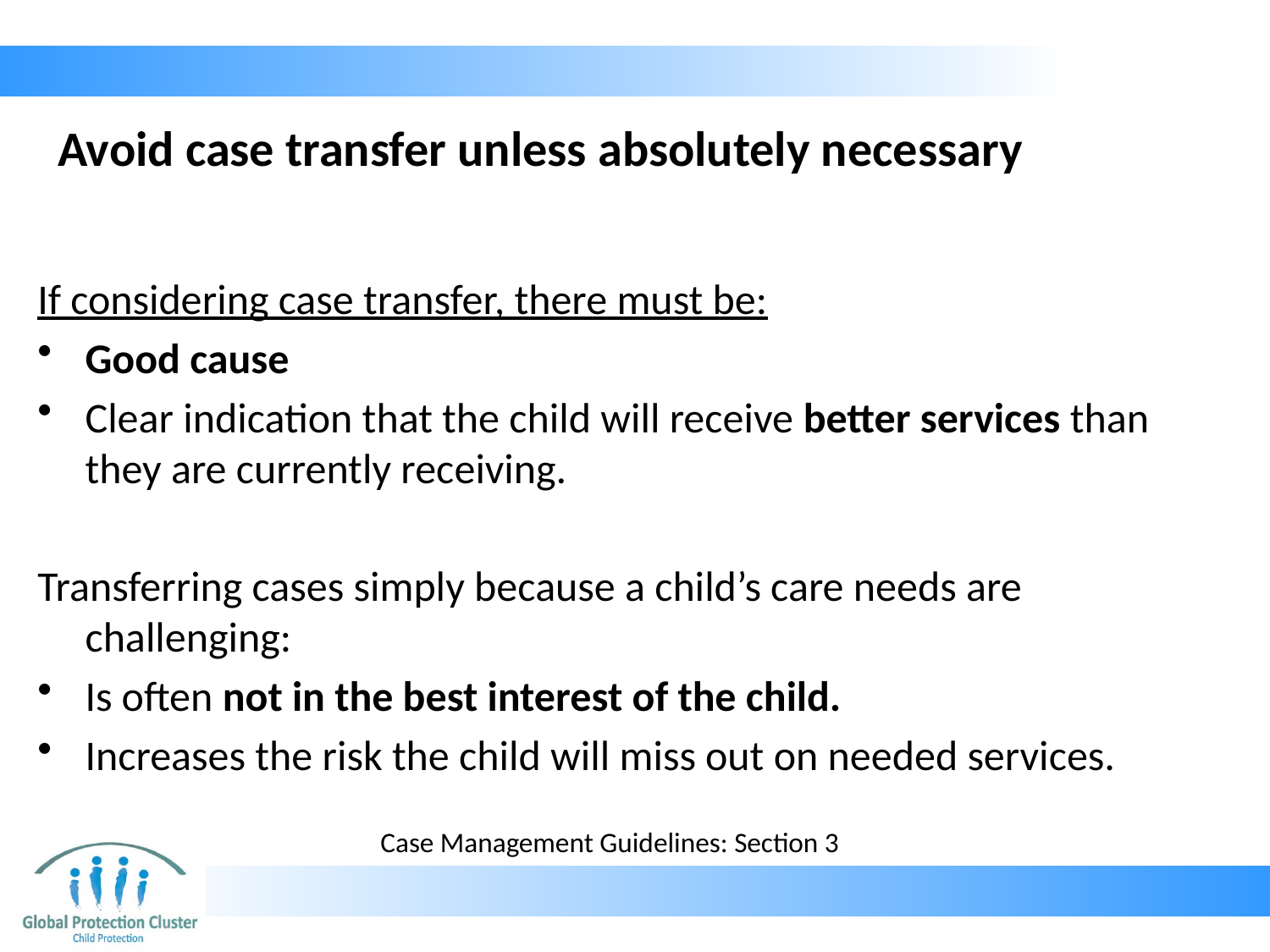

# Avoid case transfer unless absolutely necessary

If considering case transfer, there must be:
Good cause
Clear indication that the child will receive better services than they are currently receiving.

Transferring cases simply because a child’s care needs are challenging:
Is often not in the best interest of the child.
Increases the risk the child will miss out on needed services.

Case Management Guidelines: Section 3